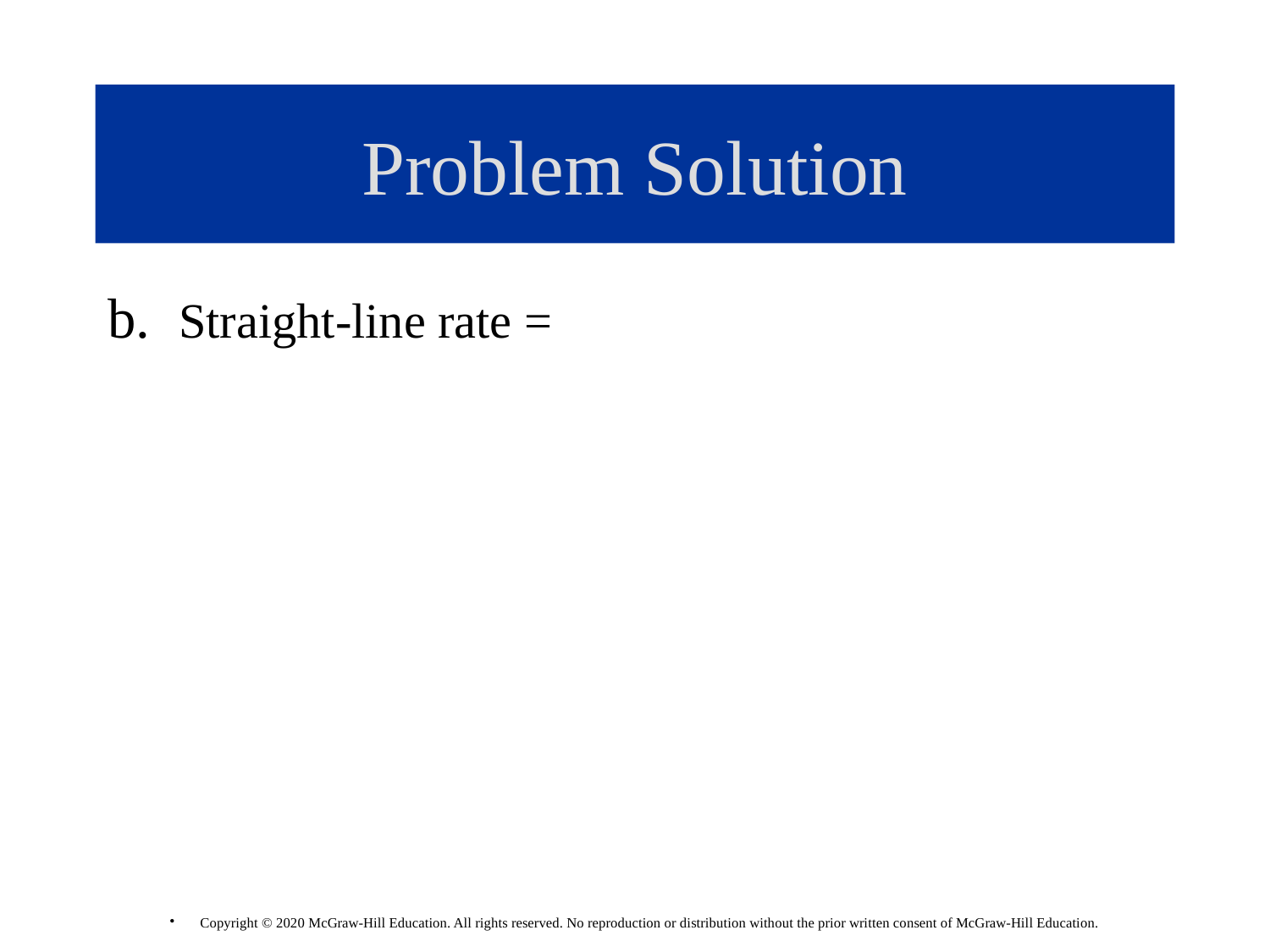

# Problem Solution
b.  Straight-line rate =